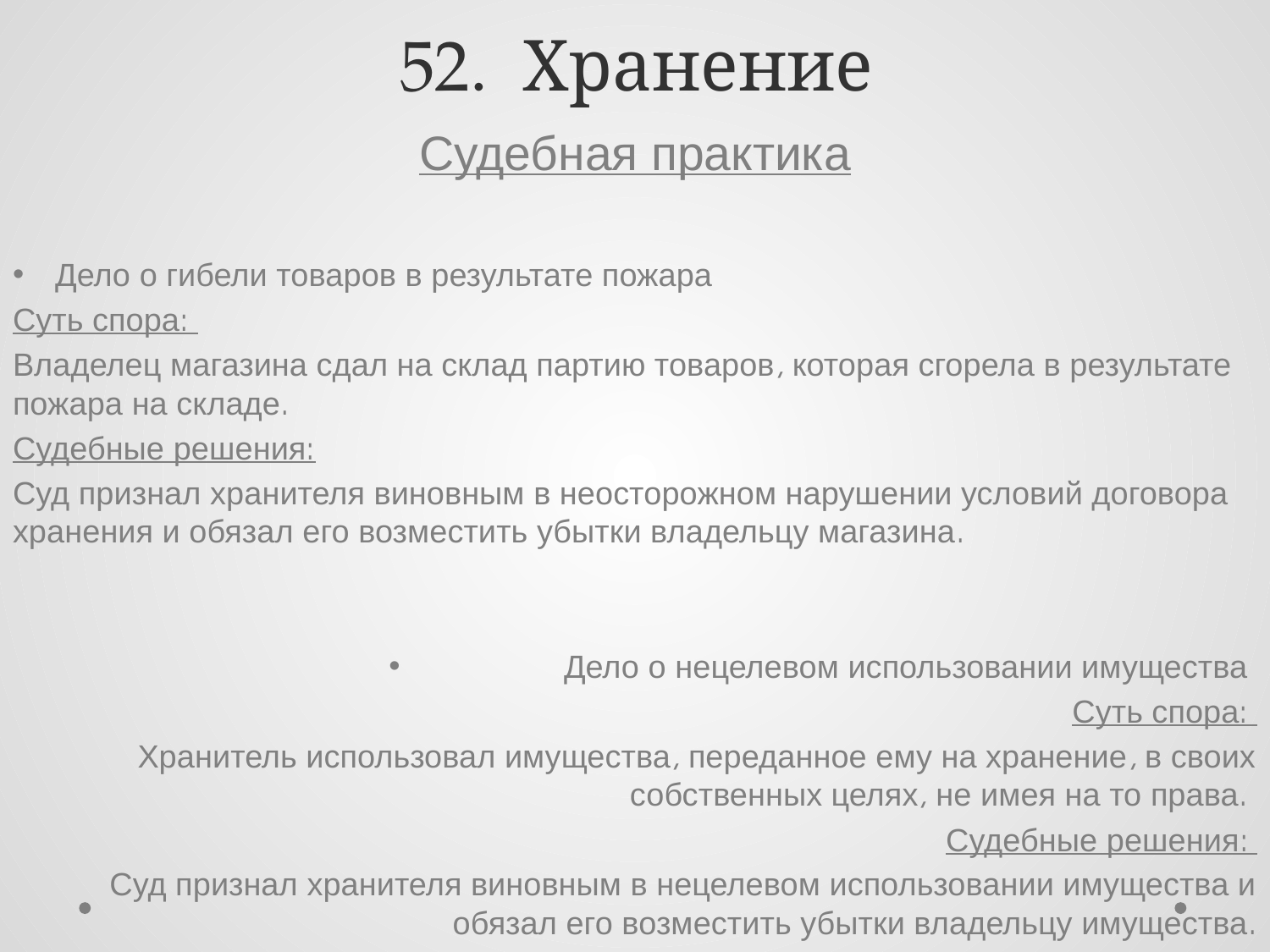

# 52.  Хранение
Судебная практика

Дело о гибели товаров в результате пожара
Суть спора:
Владелец магазина сдал на склад партию товаров, которая сгорела в результате пожара на складе.
Судебные решения:
Суд признал хранителя виновным в неосторожном нарушении условий договора хранения и обязал его возместить убытки владельцу магазина.

Дело о нецелевом использовании имущества
Суть спора:
Хранитель использовал имущества, переданное ему на хранение, в своих собственных целях, не имея на то права.
Судебные решения:
Суд признал хранителя виновным в нецелевом использовании имущества и обязал его возместить убытки владельцу имущества.